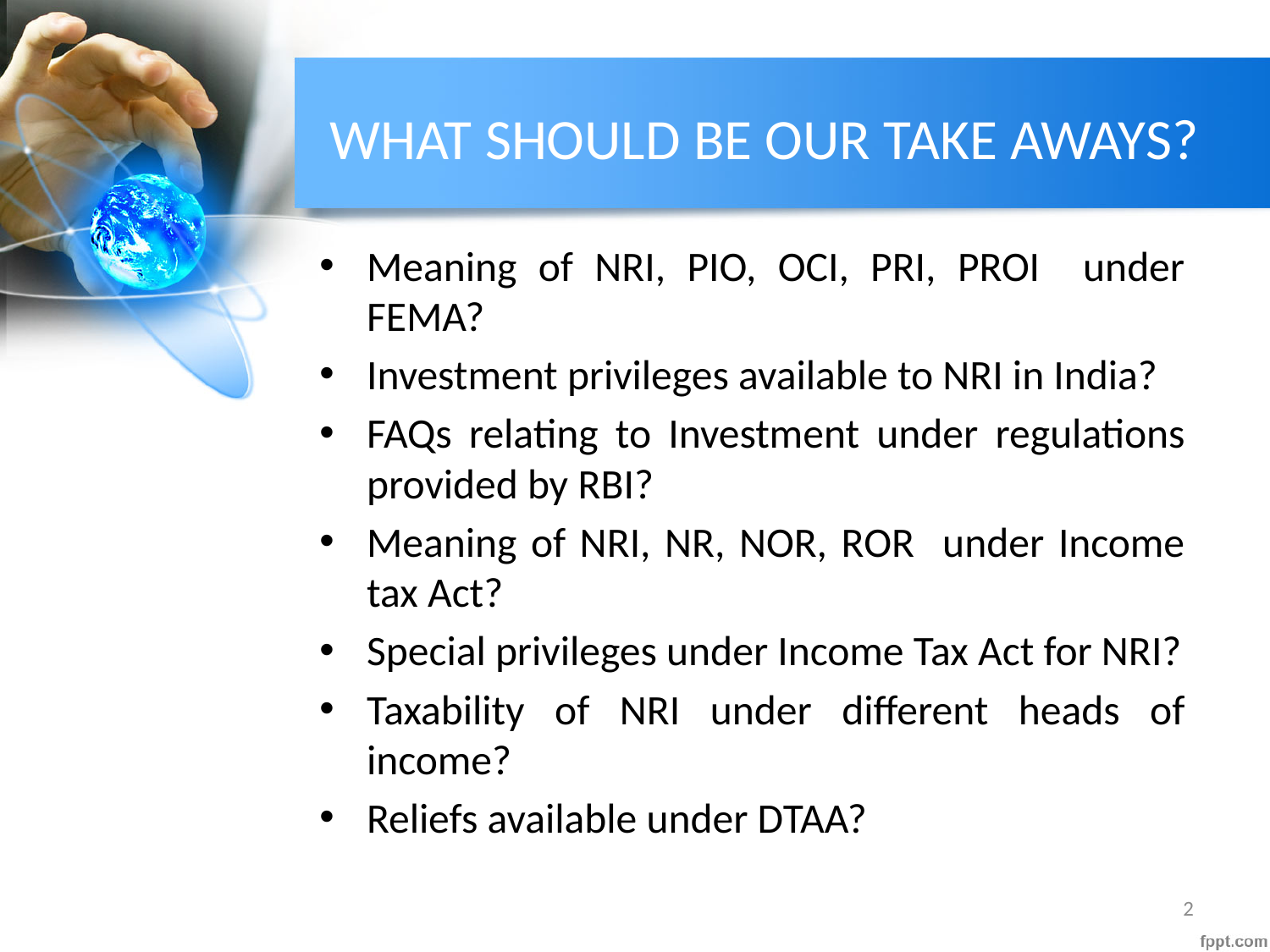

# WHAT SHOULD BE OUR TAKE AWAYS?
Meaning of NRI, PIO, OCI, PRI, PROI  under FEMA?
Investment privileges available to NRI in India?
FAQs relating to Investment under regulations provided by RBI?
Meaning of NRI, NR, NOR, ROR  under Income tax Act?
Special privileges under Income Tax Act for NRI?
Taxability of NRI under different heads of income?
Reliefs available under DTAA?
2